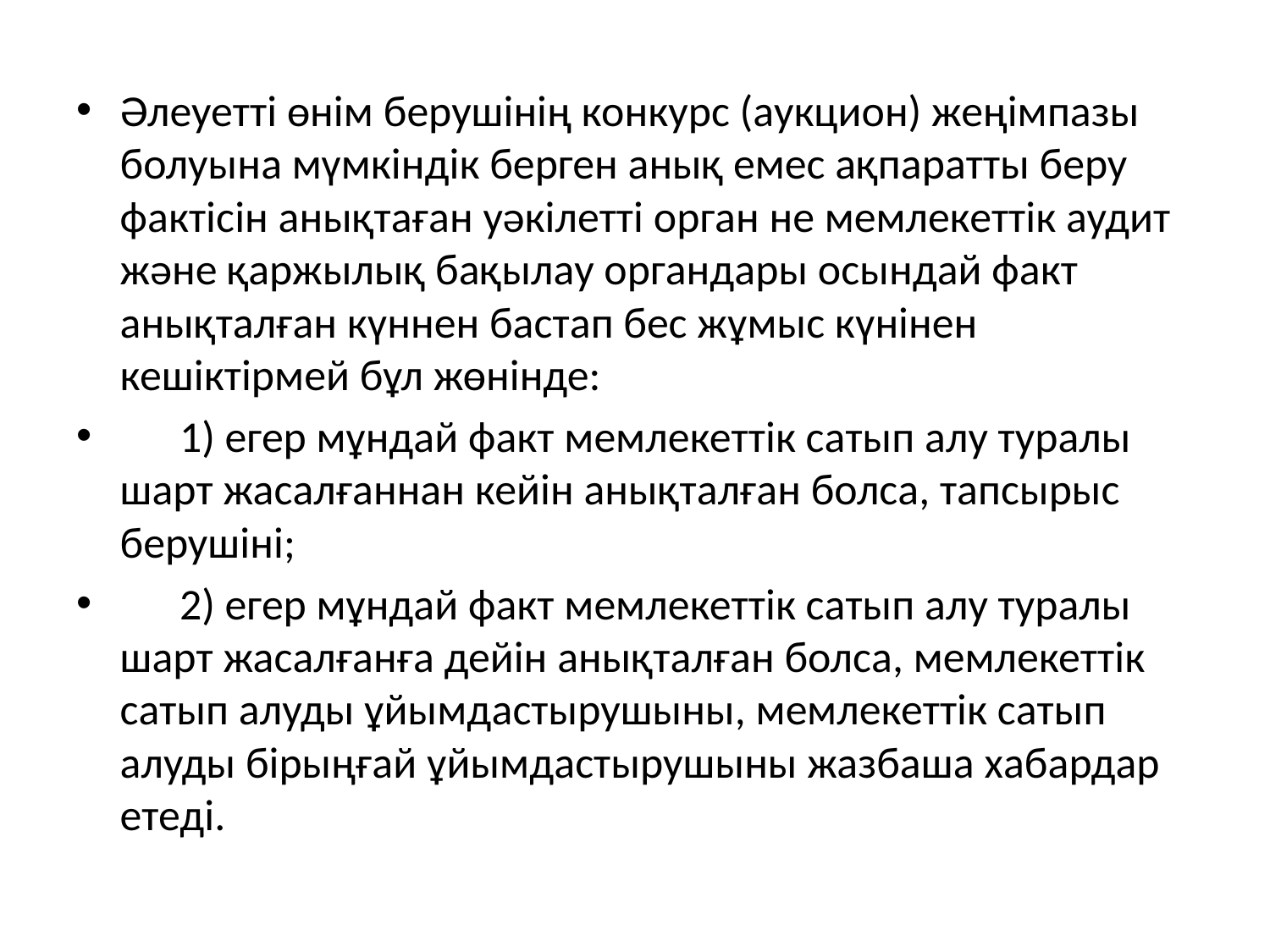

Әлеуетті өнім берушінің конкурс (аукцион) жеңімпазы болуына мүмкіндік берген анық емес ақпаратты беру фактісін анықтаған уәкілетті орган не мемлекеттік аудит және қаржылық бақылау органдары осындай факт анықталған күннен бастап бес жұмыс күнінен кешіктірмей бұл жөнінде:
      1) егер мұндай факт мемлекеттік сатып алу туралы шарт жасалғаннан кейін анықталған болса, тапсырыс берушіні;
      2) егер мұндай факт мемлекеттік сатып алу туралы шарт жасалғанға дейін анықталған болса, мемлекеттік сатып алуды ұйымдастырушыны, мемлекеттік сатып алуды бірыңғай ұйымдастырушыны жазбаша хабардар етеді.